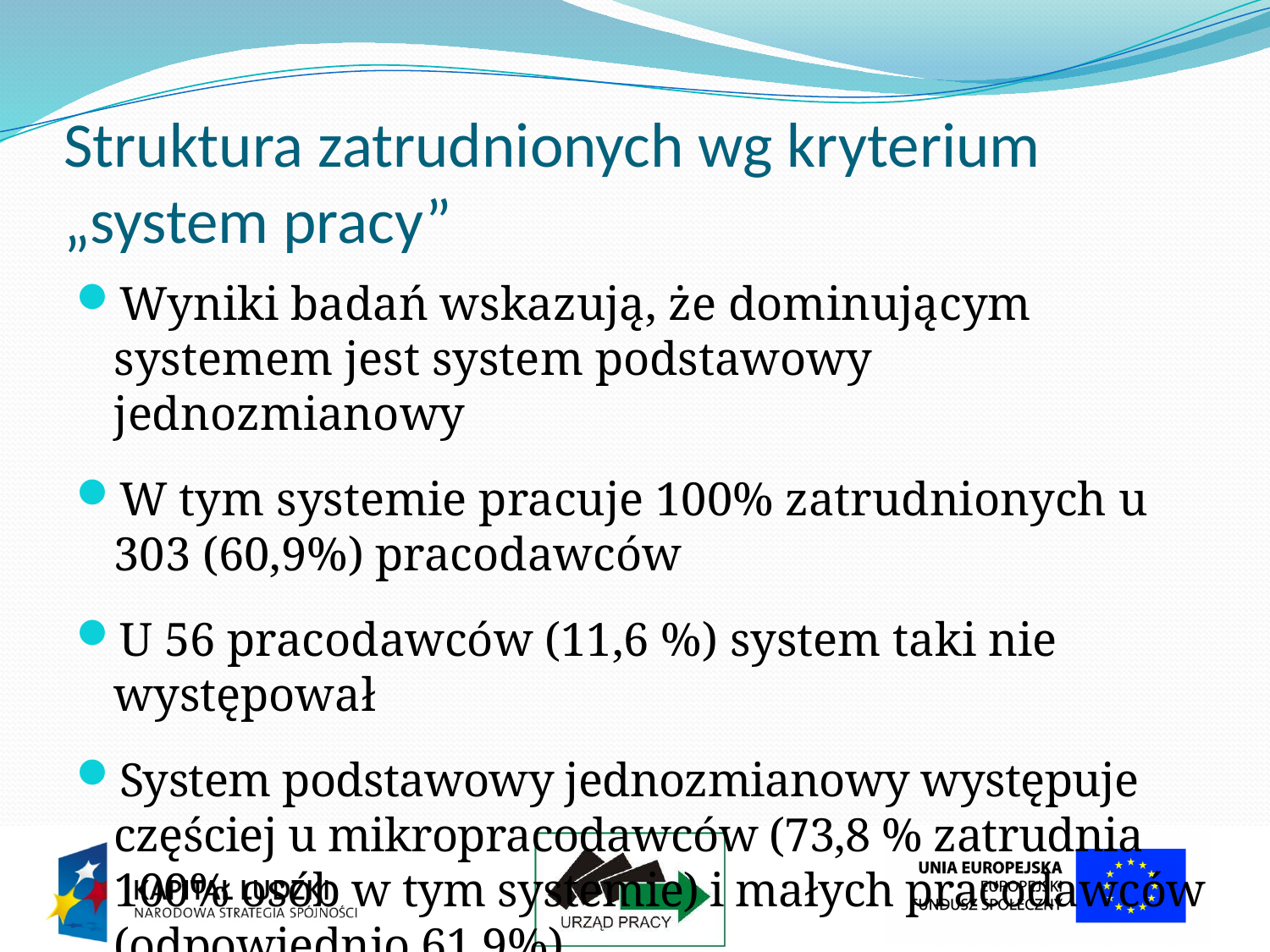

# Struktura zatrudnionych wg kryterium „system pracy”
Wyniki badań wskazują, że dominującym systemem jest system podstawowy jednozmianowy
W tym systemie pracuje 100% zatrudnionych u 303 (60,9%) pracodawców
U 56 pracodawców (11,6 %) system taki nie występował
System podstawowy jednozmianowy występuje częściej u mikropracodawców (73,8 % zatrudnia 100% osób w tym systemie) i małych pracodawców (odpowiednio 61,9%)